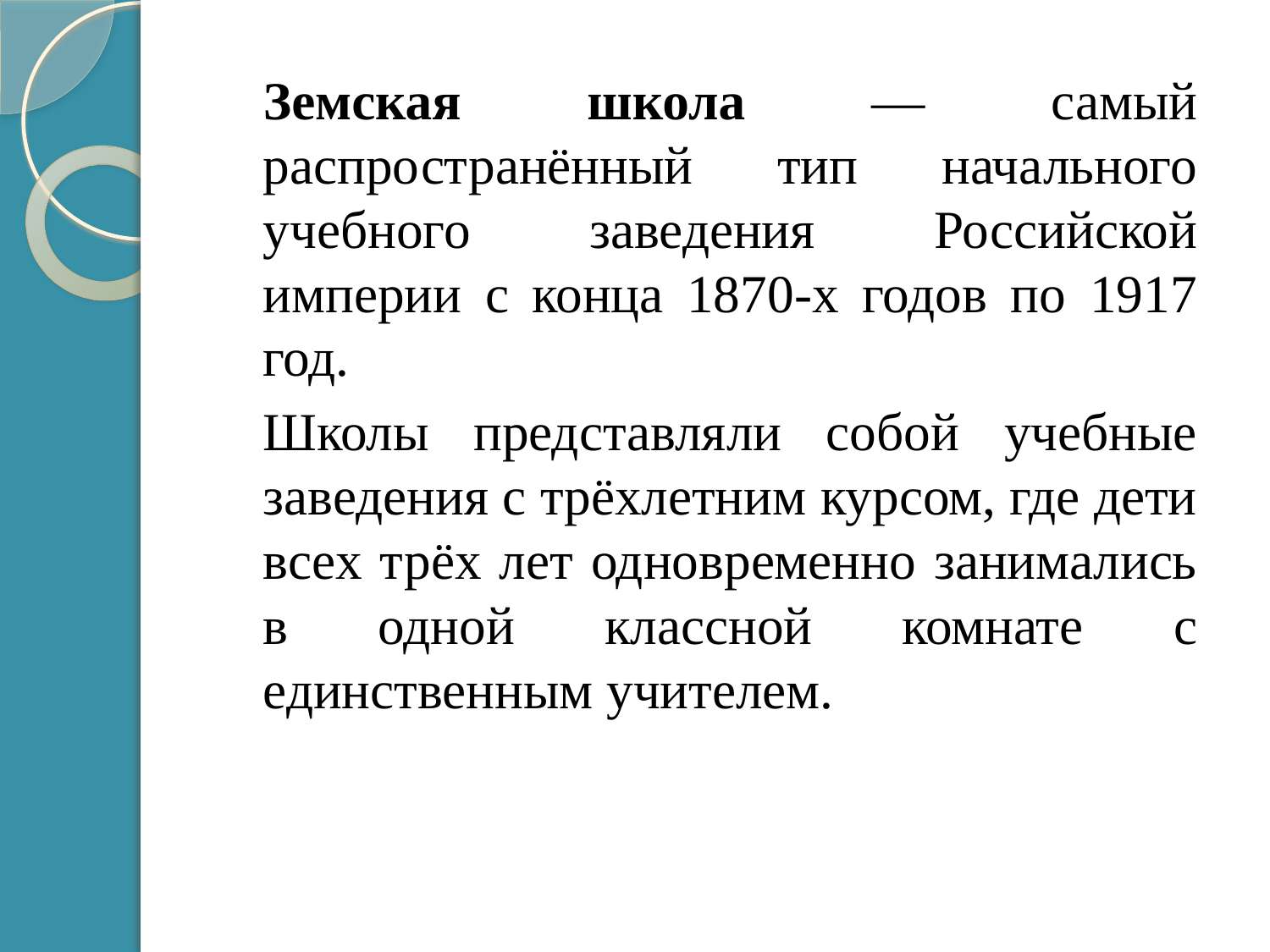

Земская школа — самый распространённый тип начального учебного заведения Российской империи с конца 1870-х годов по 1917 год.
		Школы представляли собой учебные заведения с трёхлетним курсом, где дети всех трёх лет одновременно занимались в одной классной комнате с единственным учителем.